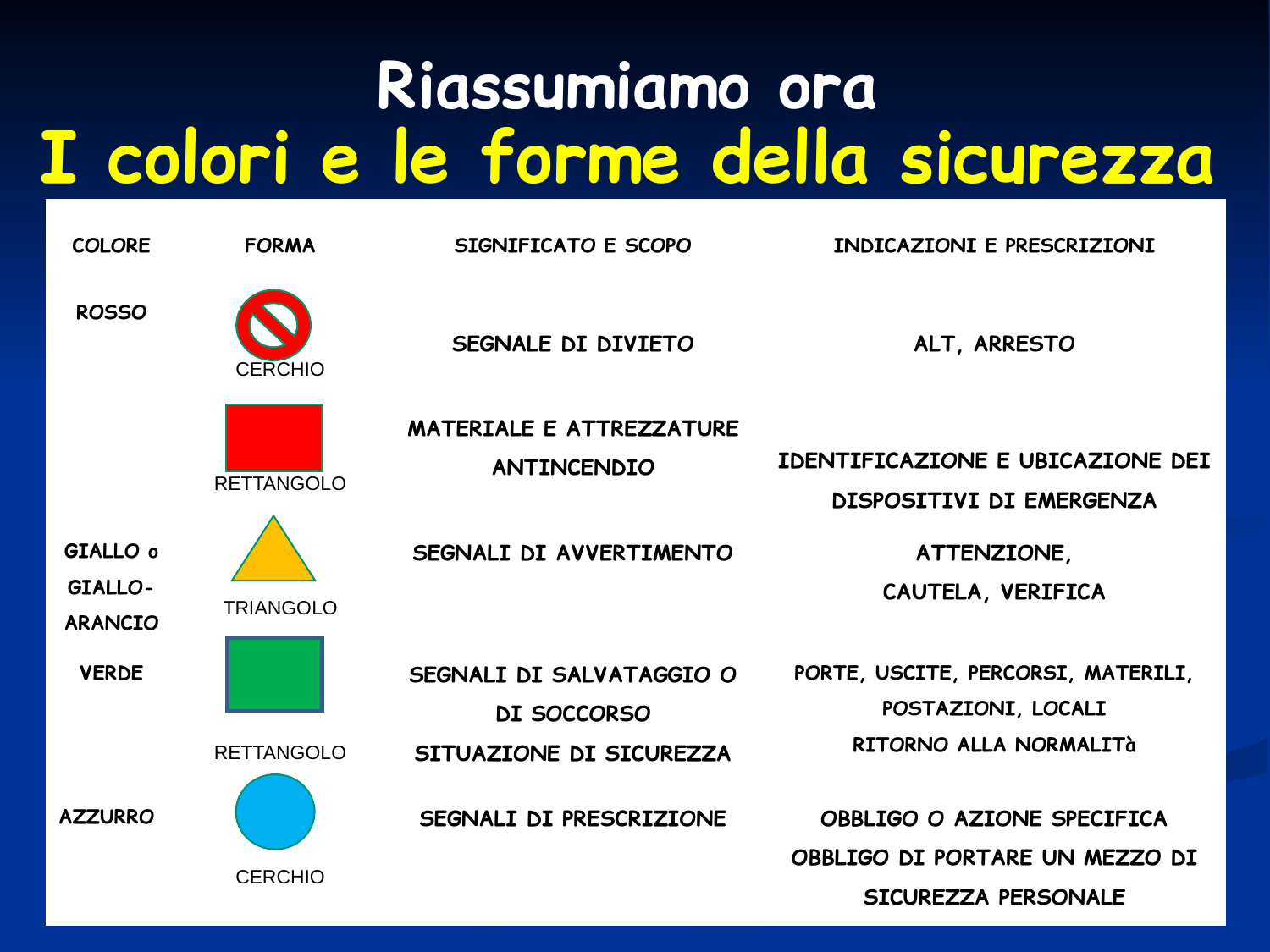

Riassumiamo ora
I colori e le forme della sicurezza
| COLORE | FORMA | SIGNIFICATO E SCOPO | INDICAZIONI E PRESCRIZIONI |
| --- | --- | --- | --- |
| ROSSO | CERCHIO | SEGNALE DI DIVIETO | ALT, ARRESTO |
|  | RETTANGOLO | MATERIALE E ATTREZZATURE ANTINCENDIO | IDENTIFICAZIONE E UBICAZIONE DEI DISPOSITIVI DI EMERGENZA |
| GIALLO o GIALLO-ARANCIO | TRIANGOLO | SEGNALI DI AVVERTIMENTO | ATTENZIONE, CAUTELA, VERIFICA |
| VERDE | RETTANGOLO | SEGNALI DI SALVATAGGIO O DI SOCCORSO SITUAZIONE DI SICUREZZA | PORTE, USCITE, PERCORSI, MATERILI, POSTAZIONI, LOCALI RITORNO ALLA NORMALITà |
| AZZURRO | CERCHIO | SEGNALI DI PRESCRIZIONE | OBBLIGO O AZIONE SPECIFICA OBBLIGO DI PORTARE UN MEZZO DI SICUREZZA PERSONALE |